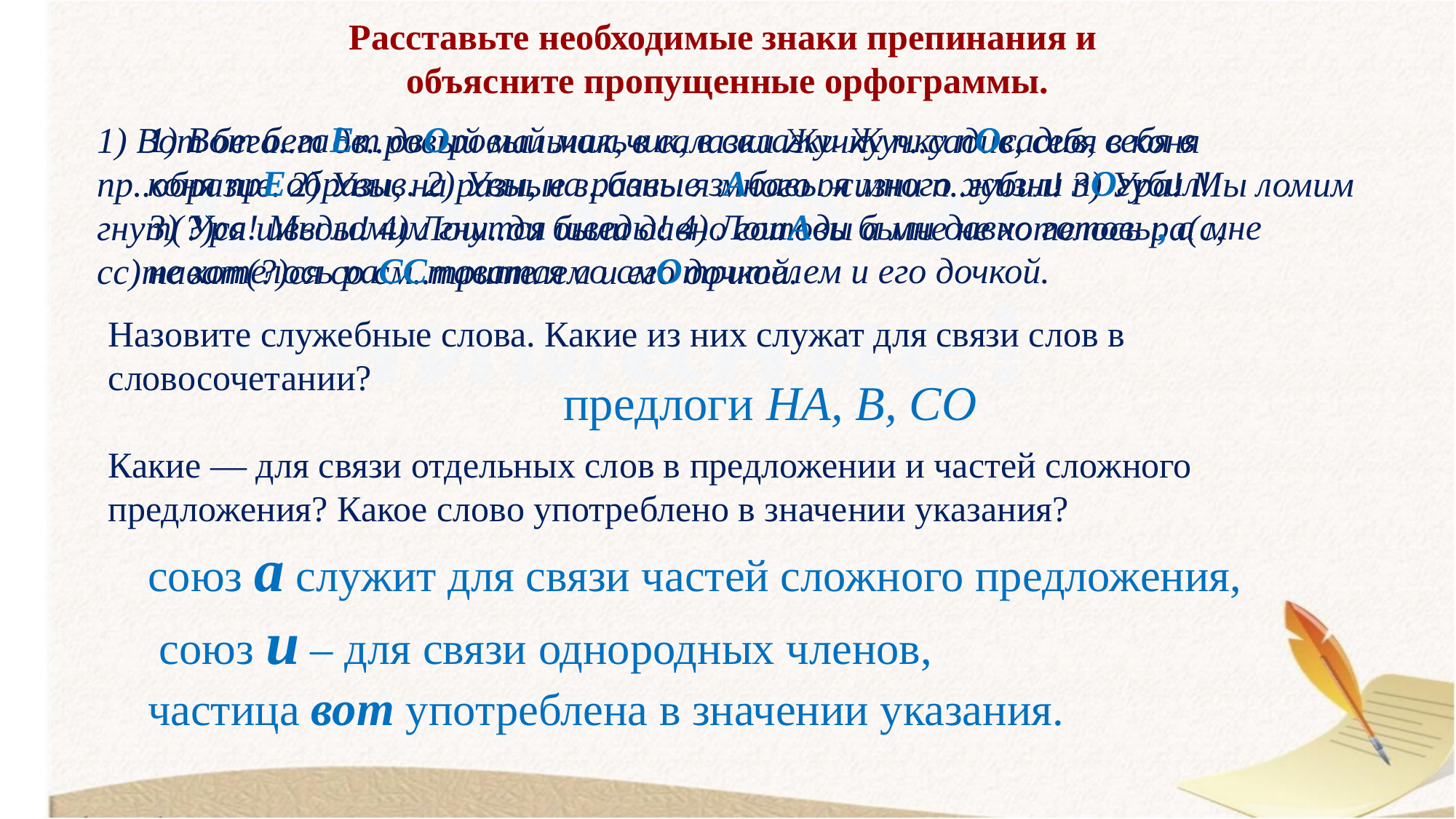

Расставьте необходимые знаки препинания и
объясните пропущенные орфограммы.
1) Вот бегаЕт двОровый мальчик, в салазки Жучку пОсадив, себя в коня прЕобразив. 2) Увы, на разные зАбавы я много жизни пОгубил! 3) Ура! Мы ломим гнутся шведы! 4) ЛошАди были давно готовы, а мне не хотелось раССтаватся со смОтрителем и его дочкой.
1) Вот бега..т дв..ровый мальчик, в салазки Жучку п..садив, себя в коня пр..образив. 2) Увы, на разные з..бавы я много жизни п..губил! 3) Ура! Мы ломим гнут(?)ся шведы! 4) Лош..ди были давно готовы а мне не хотелось ра(с, сс)тават(?)ся со см..трителем и его дочкой.
Назовите служебные слова. Какие из них служат для связи слов в словосочетании?
предлоги НА, В, СО
Какие — для связи отдельных слов в предложении и частей сложного предложения? Какое слово употреблено в значении указания?
союз а служит для связи частей сложного предложения,
 союз и – для связи однородных членов,
частица вот употреблена в значении указания.